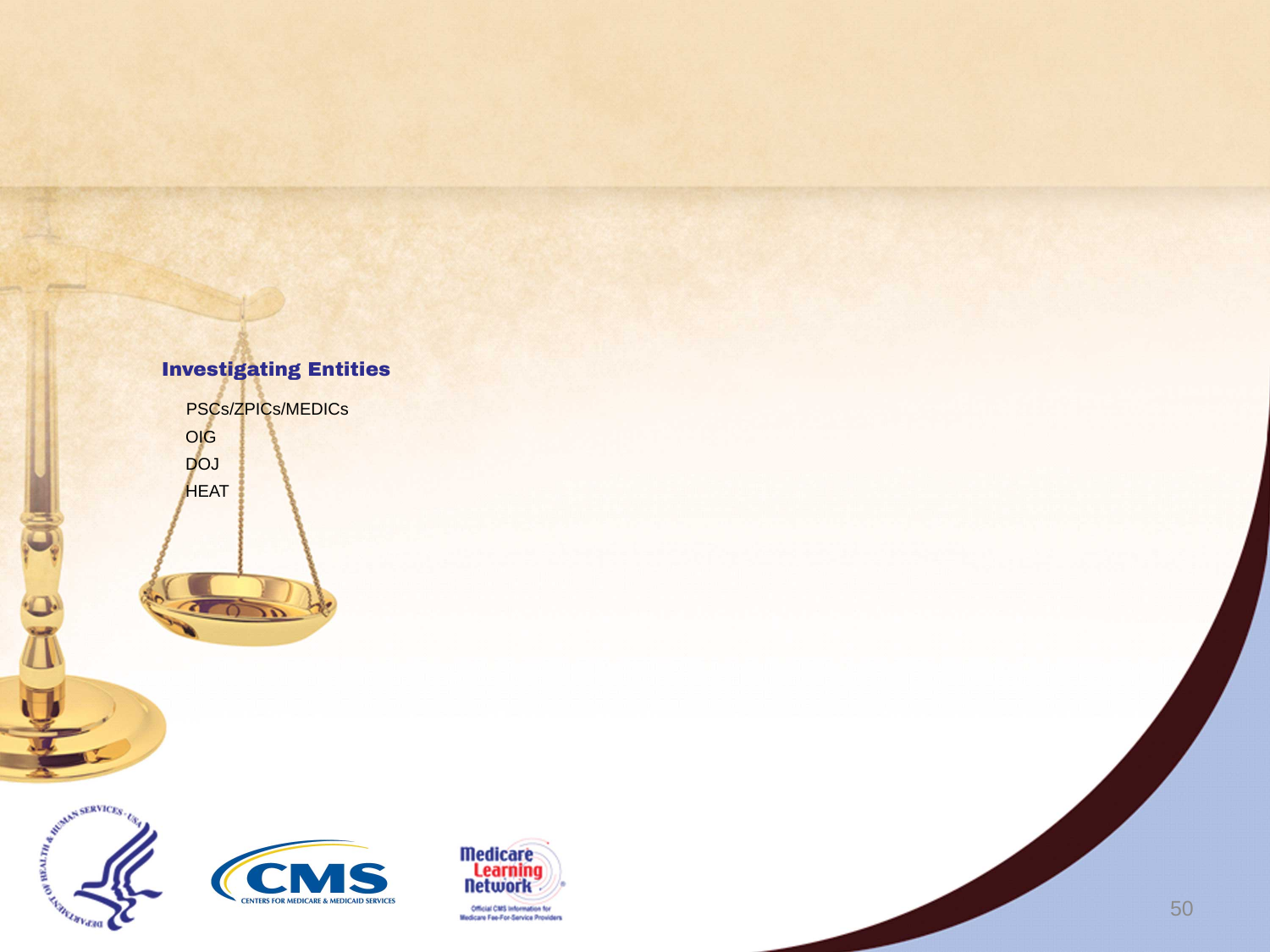

# Investigating Entities PSCs/ZPICs/MEDICs
OIG
DOJ
HEAT

50